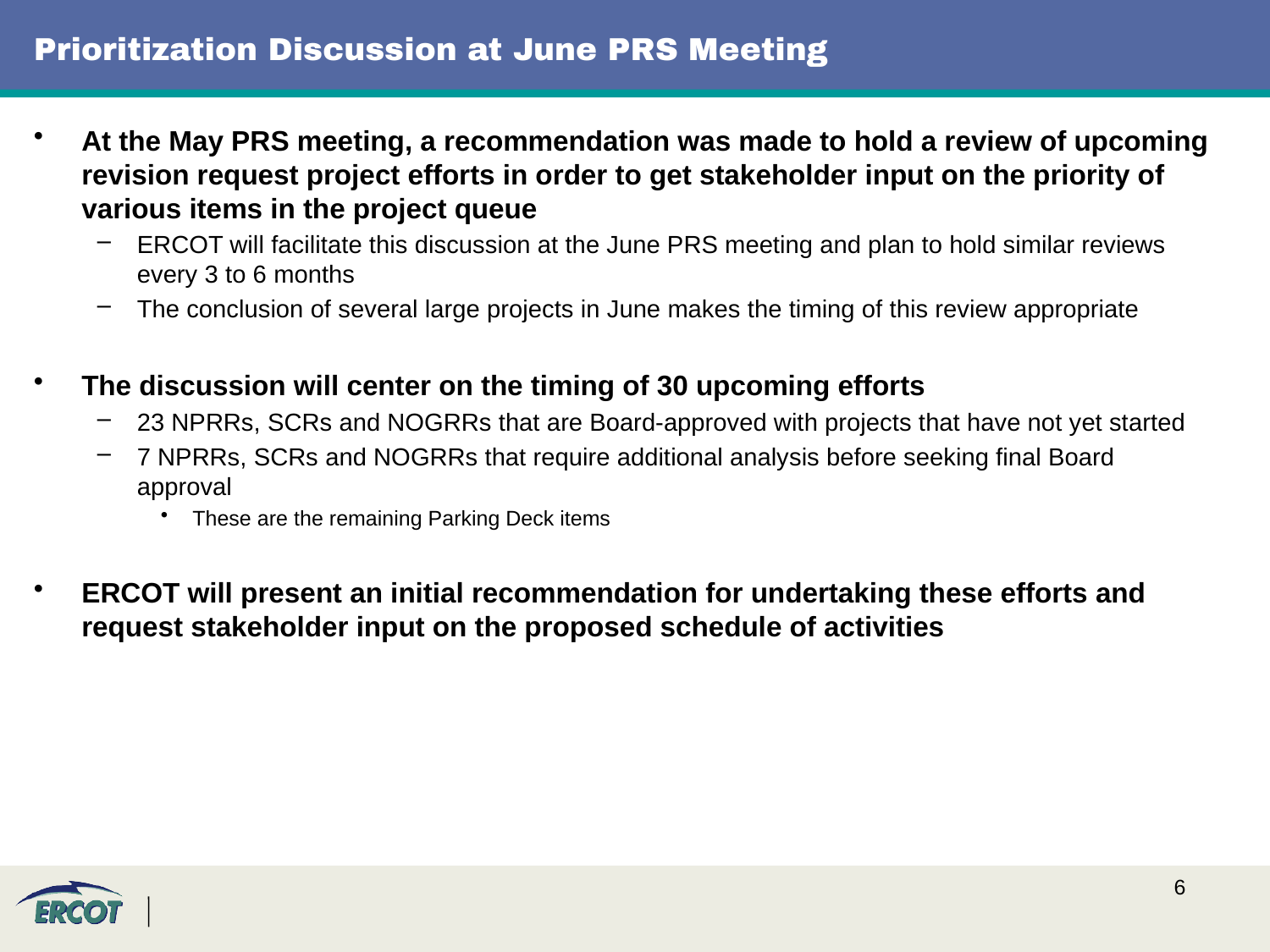

# Prioritization Discussion at June PRS Meeting
At the May PRS meeting, a recommendation was made to hold a review of upcoming revision request project efforts in order to get stakeholder input on the priority of various items in the project queue
ERCOT will facilitate this discussion at the June PRS meeting and plan to hold similar reviews every 3 to 6 months
The conclusion of several large projects in June makes the timing of this review appropriate

The discussion will center on the timing of 30 upcoming efforts
23 NPRRs, SCRs and NOGRRs that are Board-approved with projects that have not yet started
7 NPRRs, SCRs and NOGRRs that require additional analysis before seeking final Board approval
These are the remaining Parking Deck items

ERCOT will present an initial recommendation for undertaking these efforts and request stakeholder input on the proposed schedule of activities